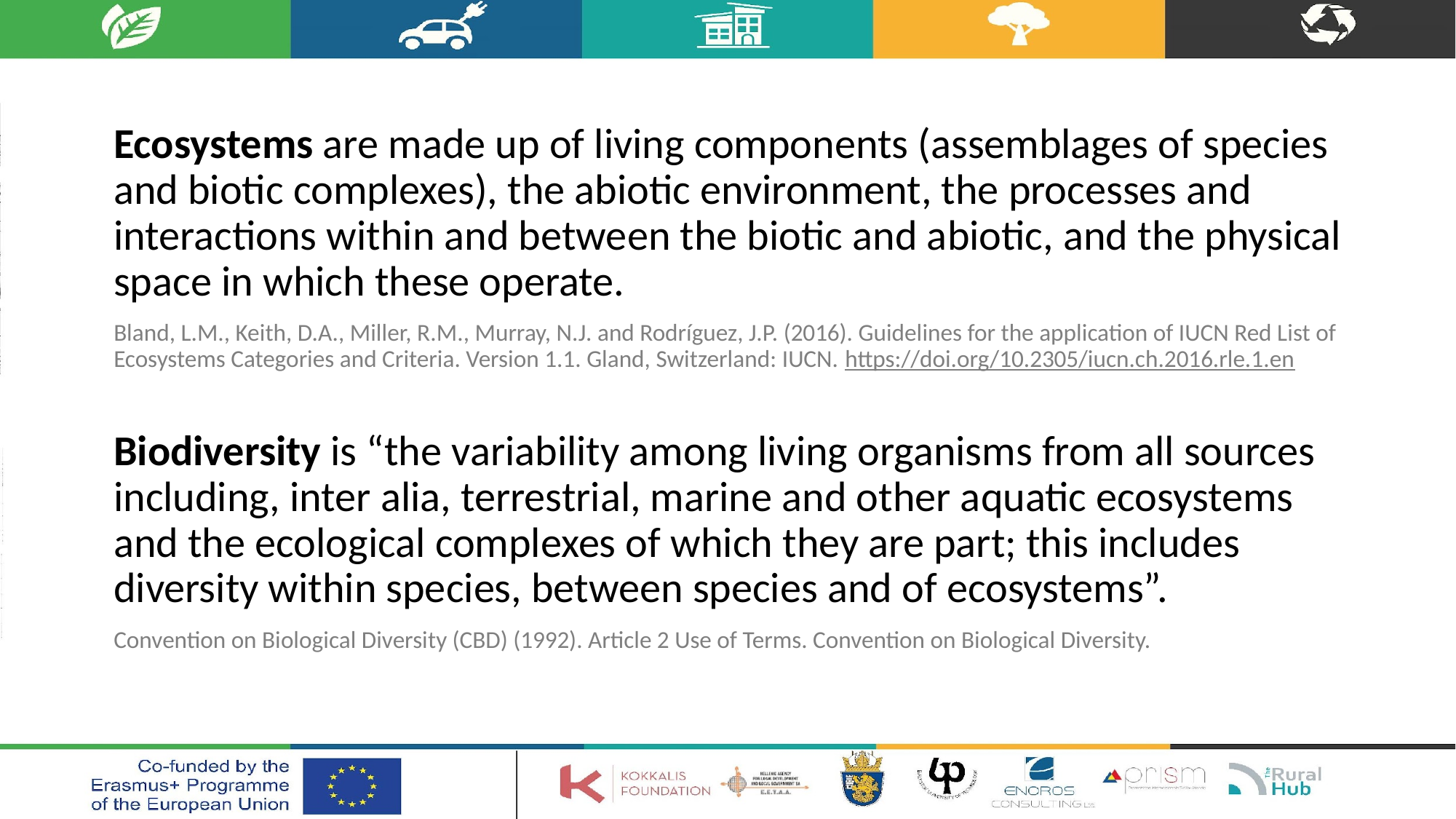

Ecosystems are made up of living components (assemblages of species and biotic complexes), the abiotic environment, the processes and interactions within and between the biotic and abiotic, and the physical space in which these operate.
Bland, L.M., Keith, D.A., Miller, R.M., Murray, N.J. and Rodríguez, J.P. (2016). Guidelines for the application of IUCN Red List of Ecosystems Categories and Criteria. Version 1.1. Gland, Switzerland: IUCN. https://doi.org/10.2305/iucn.ch.2016.rle.1.en

Biodiversity is “the variability among living organisms from all sources including, inter alia, terrestrial, marine and other aquatic ecosystems and the ecological complexes of which they are part; this includes diversity within species, between species and of ecosystems”.
Convention on Biological Diversity (CBD) (1992). Article 2 Use of Terms. Convention on Biological Diversity.